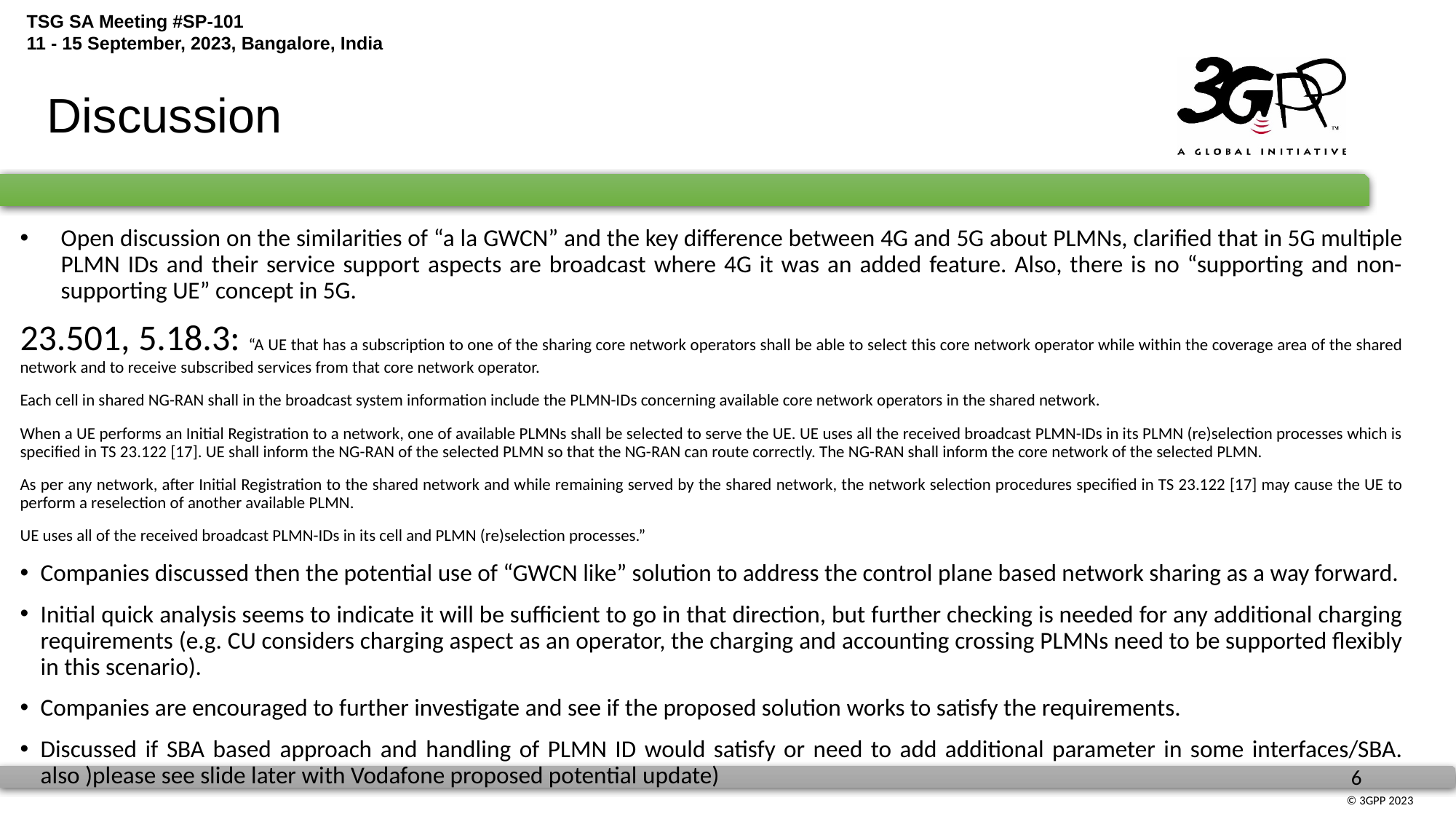

Discussion
Open discussion on the similarities of “a la GWCN” and the key difference between 4G and 5G about PLMNs, clarified that in 5G multiple PLMN IDs and their service support aspects are broadcast where 4G it was an added feature. Also, there is no “supporting and non-supporting UE” concept in 5G.
23.501, 5.18.3: “A UE that has a subscription to one of the sharing core network operators shall be able to select this core network operator while within the coverage area of the shared network and to receive subscribed services from that core network operator.
Each cell in shared NG-RAN shall in the broadcast system information include the PLMN-IDs concerning available core network operators in the shared network.
When a UE performs an Initial Registration to a network, one of available PLMNs shall be selected to serve the UE. UE uses all the received broadcast PLMN-IDs in its PLMN (re)selection processes which is specified in TS 23.122 [17]. UE shall inform the NG-RAN of the selected PLMN so that the NG-RAN can route correctly. The NG-RAN shall inform the core network of the selected PLMN.
As per any network, after Initial Registration to the shared network and while remaining served by the shared network, the network selection procedures specified in TS 23.122 [17] may cause the UE to perform a reselection of another available PLMN.
UE uses all of the received broadcast PLMN-IDs in its cell and PLMN (re)selection processes.”
Companies discussed then the potential use of “GWCN like” solution to address the control plane based network sharing as a way forward.
Initial quick analysis seems to indicate it will be sufficient to go in that direction, but further checking is needed for any additional charging requirements (e.g. CU considers charging aspect as an operator, the charging and accounting crossing PLMNs need to be supported flexibly in this scenario).
Companies are encouraged to further investigate and see if the proposed solution works to satisfy the requirements.
Discussed if SBA based approach and handling of PLMN ID would satisfy or need to add additional parameter in some interfaces/SBA. also )please see slide later with Vodafone proposed potential update)